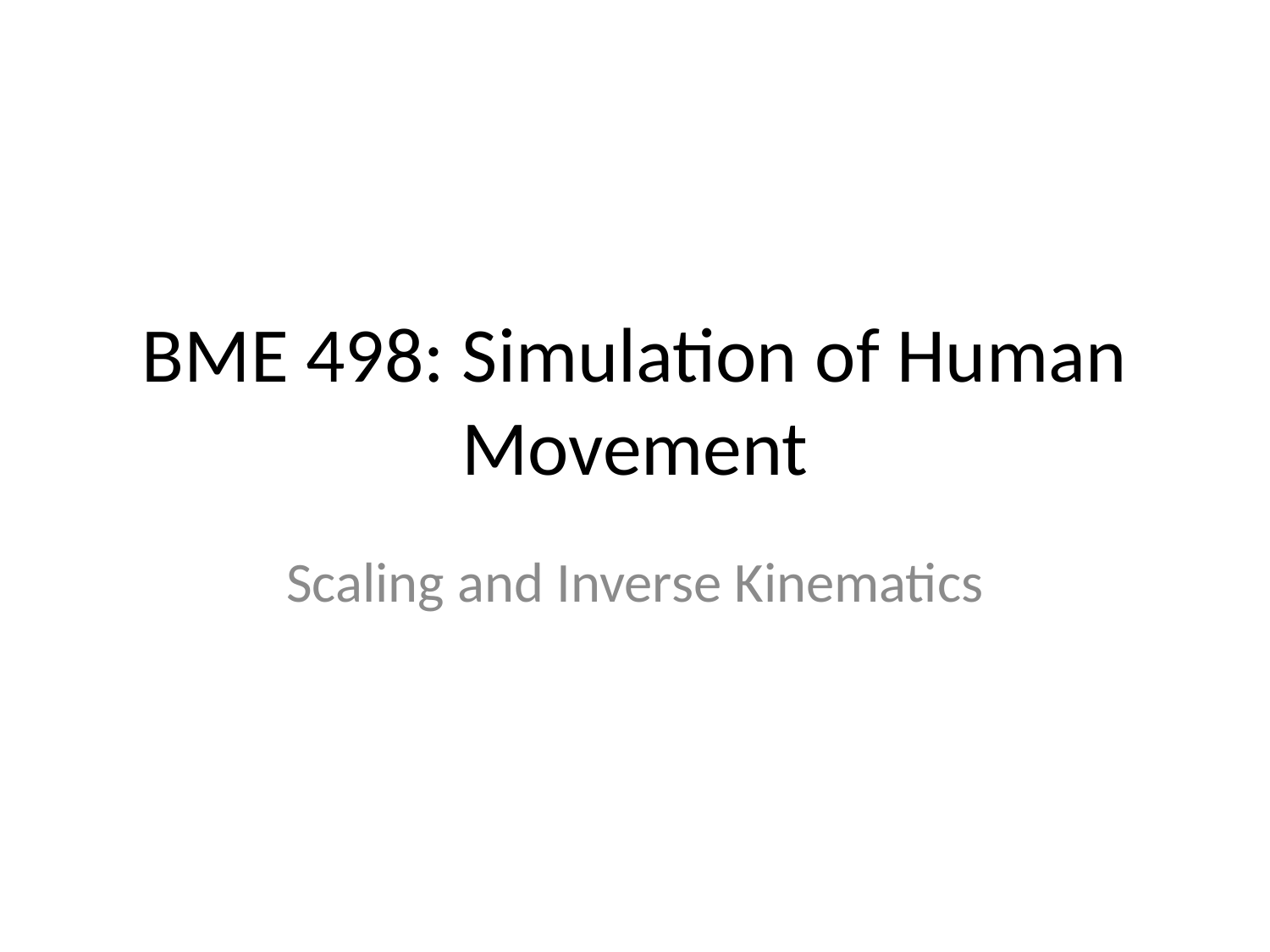

# BME 498: Simulation of Human Movement
Scaling and Inverse Kinematics